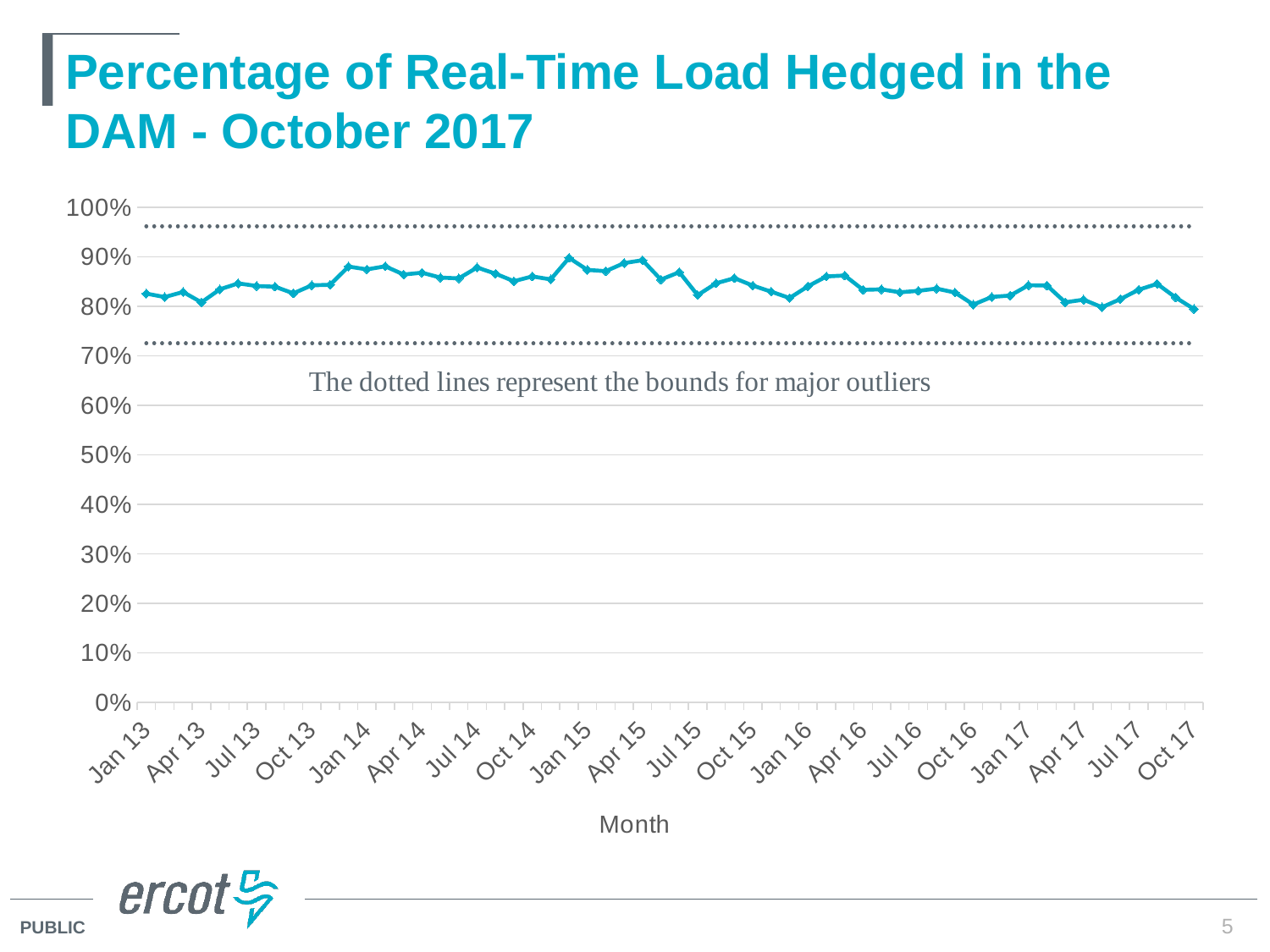

# Percentage of Real-Time Load Hedged in the DAM - October 2017

### Chart

| Category |  |  |  |
|---|---|---|---|
| Jan 13 | 0.825917654071852 | 0.9622115483555358 | 0.7253157231161232 |
| Feb 13 | 0.818987021174361 | 0.9622115483555358 | 0.7253157231161232 |
| Mar 13 | 0.829156897562697 | 0.9622115483555358 | 0.7253157231161232 |
| Apr 13 | 0.808327195336522 | 0.9622115483555358 | 0.7253157231161232 |
| May 13 | 0.834522500234139 | 0.9622115483555358 | 0.7253157231161232 |
| Jun 13 | 0.846644545743449 | 0.9622115483555358 | 0.7253157231161232 |
| Jul 13 | 0.841301147678726 | 0.9622115483555358 | 0.7253157231161232 |
| Aug 13 | 0.839875297045689 | 0.9622115483555358 | 0.7253157231161232 |
| Sep 13 | 0.826429009619883 | 0.9622115483555358 | 0.7253157231161232 |
| Oct 13 | 0.84269268664041 | 0.9622115483555358 | 0.7253157231161232 |
| Nov 13 | 0.843775896387543 | 0.9622115483555358 | 0.7253157231161232 |
| Dec 13 | 0.880594227426091 | 0.9622115483555358 | 0.7253157231161232 |
| Jan 14 | 0.874842060668302 | 0.9622115483555358 | 0.7253157231161232 |
| Feb 14 | 0.881036318242423 | 0.9622115483555358 | 0.7253157231161232 |
| Mar 14 | 0.864532834883767 | 0.9622115483555358 | 0.7253157231161232 |
| Apr 14 | 0.868107165530767 | 0.9622115483555358 | 0.7253157231161232 |
| May 14 | 0.858225989818581 | 0.9622115483555358 | 0.7253157231161232 |
| Jun 14 | 0.856775032250953 | 0.9622115483555358 | 0.7253157231161232 |
| Jul 14 | 0.878679291291347 | 0.9622115483555358 | 0.7253157231161232 |
| Aug 14 | 0.866081548271789 | 0.9622115483555358 | 0.7253157231161232 |
| Sep 14 | 0.851019566213741 | 0.9622115483555358 | 0.7253157231161232 |
| Oct 14 | 0.860705219460696 | 0.9622115483555358 | 0.7253157231161232 |
| Nov 14 | 0.854615103771615 | 0.9622115483555358 | 0.7253157231161232 |
| Dec 14 | 0.89807705572935 | 0.9622115483555358 | 0.7253157231161232 |
| Jan 15 | 0.873848674317675 | 0.9622115483555358 | 0.7253157231161232 |
| Feb 15 | 0.87125696854207 | 0.9622115483555358 | 0.7253157231161232 |
| Mar 15 | 0.887578779485217 | 0.9622115483555358 | 0.7253157231161232 |
| Apr 15 | 0.893341014050383 | 0.9622115483555358 | 0.7253157231161232 |
| May 15 | 0.854183365868333 | 0.9622115483555358 | 0.7253157231161232 |
| Jun 15 | 0.869293235079651 | 0.9622115483555358 | 0.7253157231161232 |
| Jul 15 | 0.822861681807978 | 0.9622115483555358 | 0.7253157231161232 |
| Aug 15 | 0.846724774006816 | 0.9622115483555358 | 0.7253157231161232 |
| Sep 15 | 0.857179039408877 | 0.9622115483555358 | 0.7253157231161232 |
| Oct 15 | 0.842158699644886 | 0.9622115483555358 | 0.7253157231161232 |
| Nov 15 | 0.829902688225713 | 0.9622115483555358 | 0.7253157231161232 |
| Dec 15 | 0.817017252755736 | 0.9622115483555358 | 0.7253157231161232 |
| Jan 16 | 0.840719122136055 | 0.9622115483555358 | 0.7253157231161232 |
| Feb 16 | 0.860623406058205 | 0.9622115483555358 | 0.7253157231161232 |
| Mar 16 | 0.862509988340592 | 0.9622115483555358 | 0.7253157231161232 |
| Apr 16 | 0.833498623010472 | 0.9622115483555358 | 0.7253157231161232 |
| May 16 | 0.834564839970565 | 0.9622115483555358 | 0.7253157231161232 |
| Jun 16 | 0.828544590274487 | 0.9622115483555358 | 0.7253157231161232 |
| Jul 16 | 0.831477819501524 | 0.9622115483555358 | 0.7253157231161232 |
| Aug 16 | 0.83603445871347 | 0.9622115483555358 | 0.7253157231161232 |
| Sep 16 | 0.828082992586694 | 0.9622115483555358 | 0.7253157231161232 |
| Oct 16 | 0.803742475923138 | 0.9622115483555358 | 0.7253157231161232 |
| Nov 16 | 0.819160056631665 | 0.9622115483555358 | 0.7253157231161232 |
| Dec 16 | 0.821997119846757 | 0.9622115483555358 | 0.7253157231161232 |
| Jan 17 | 0.842862504308207 | 0.9622115483555358 | 0.7253157231161232 |
| Feb 17 | 0.842447232858859 | 0.9622115483555358 | 0.7253157231161232 |
| Mar 17 | 0.808444867312177 | 0.9622115483555358 | 0.7253157231161232 |
| Apr 17 | 0.813671121469337 | 0.9622115483555358 | 0.7253157231161232 |
| May 17 | 0.798371026897046 | 0.9622115483555358 | 0.7253157231161232 |
| Jun 17 | 0.814891668841073 | 0.9622115483555358 | 0.7253157231161232 |
| Jul 17 | 0.833792301597002 | 0.9622115483555358 | 0.7253157231161232 |
| Aug 17 | 0.845628910479253 | 0.9622115483555358 | 0.7253157231161232 |
| Sep 17 | 0.8182 | 0.9622115483555358 | 0.7253157231161232 |
| Oct 17 | 0.7949 | 0.9622115483555358 | 0.7253157231161232 |
5